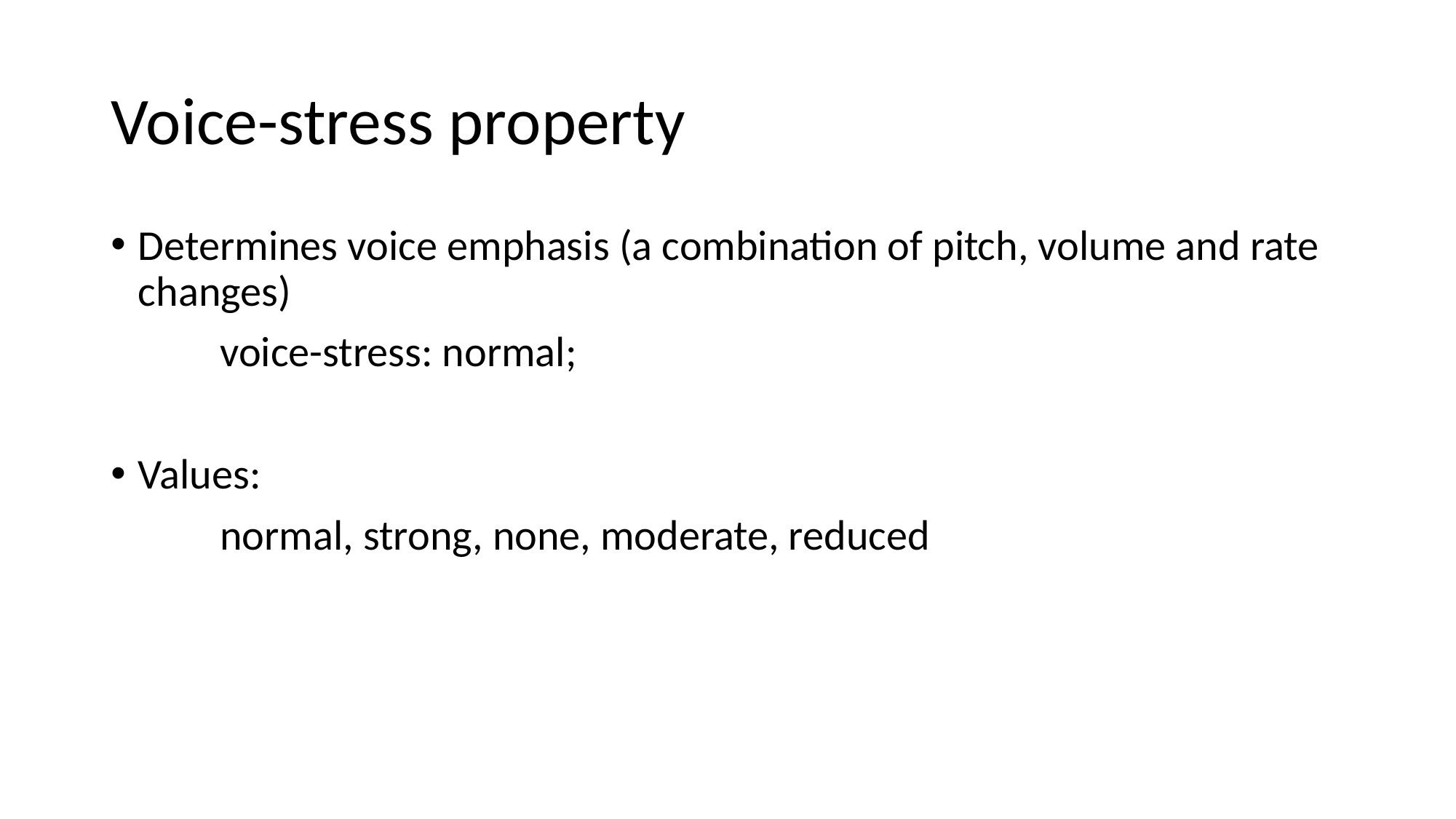

# Voice-stress property
Determines voice emphasis (a combination of pitch, volume and rate changes)
	voice-stress: normal;

Values:
	normal, strong, none, moderate, reduced